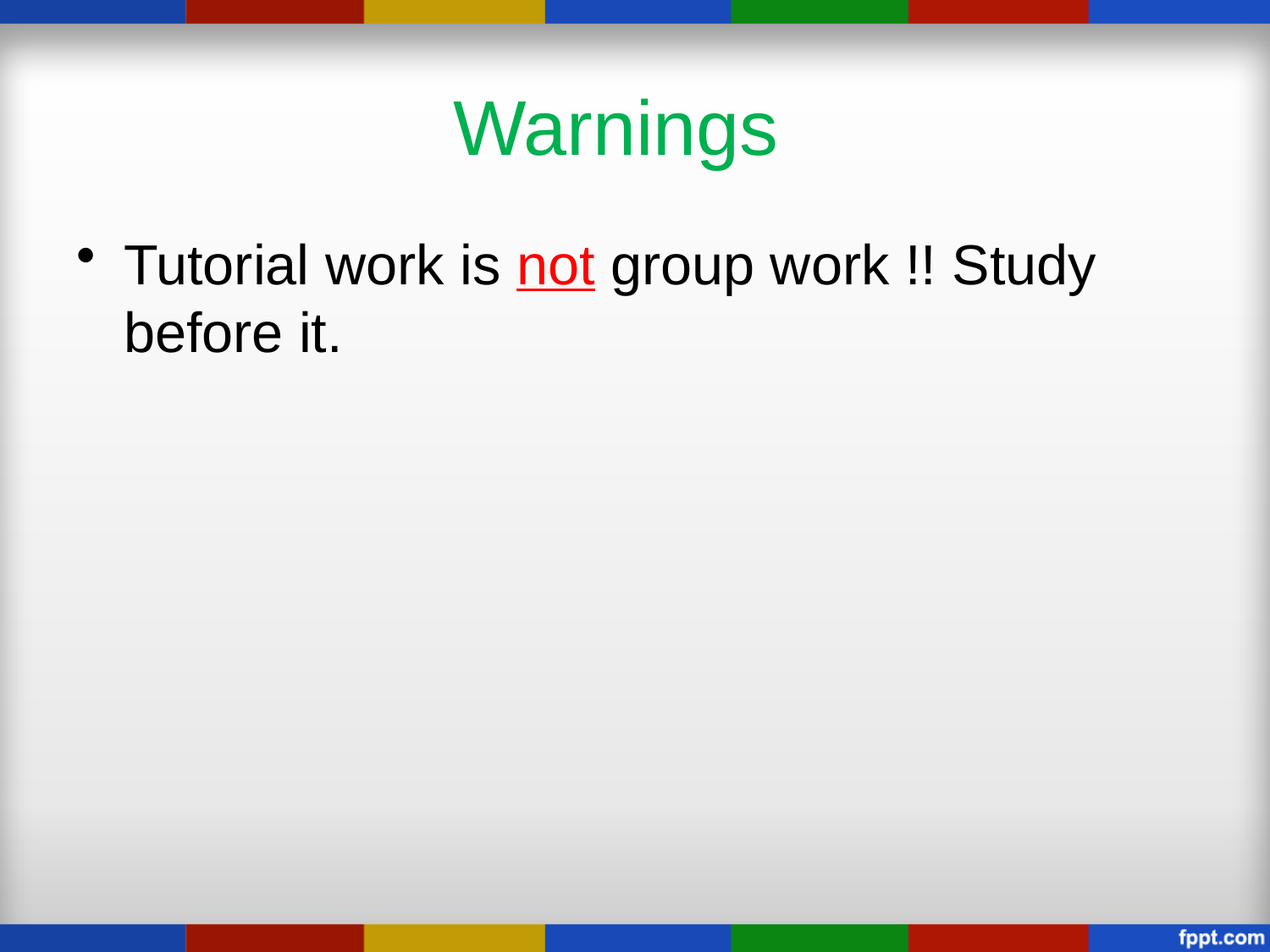

# Warnings
Tutorial work is not group work !! Study before it.